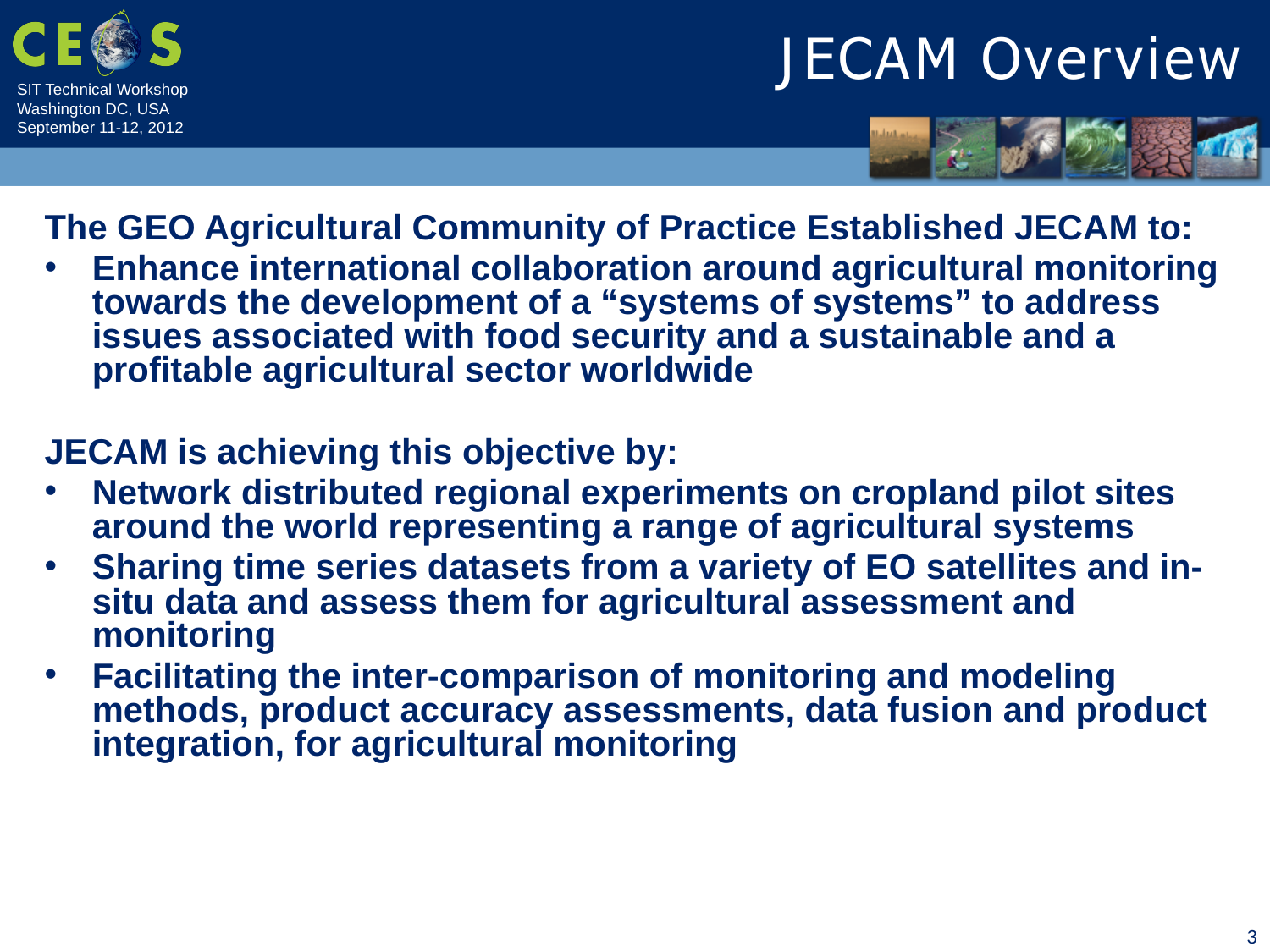

JECAM Overview

The GEO Agricultural Community of Practice Established JECAM to:
Enhance international collaboration around agricultural monitoring towards the development of a “systems of systems” to address issues associated with food security and a sustainable and a profitable agricultural sector worldwide

JECAM is achieving this objective by:
Network distributed regional experiments on cropland pilot sites around the world representing a range of agricultural systems
Sharing time series datasets from a variety of EO satellites and in-situ data and assess them for agricultural assessment and monitoring
Facilitating the inter-comparison of monitoring and modeling methods, product accuracy assessments, data fusion and product integration, for agricultural monitoring

3